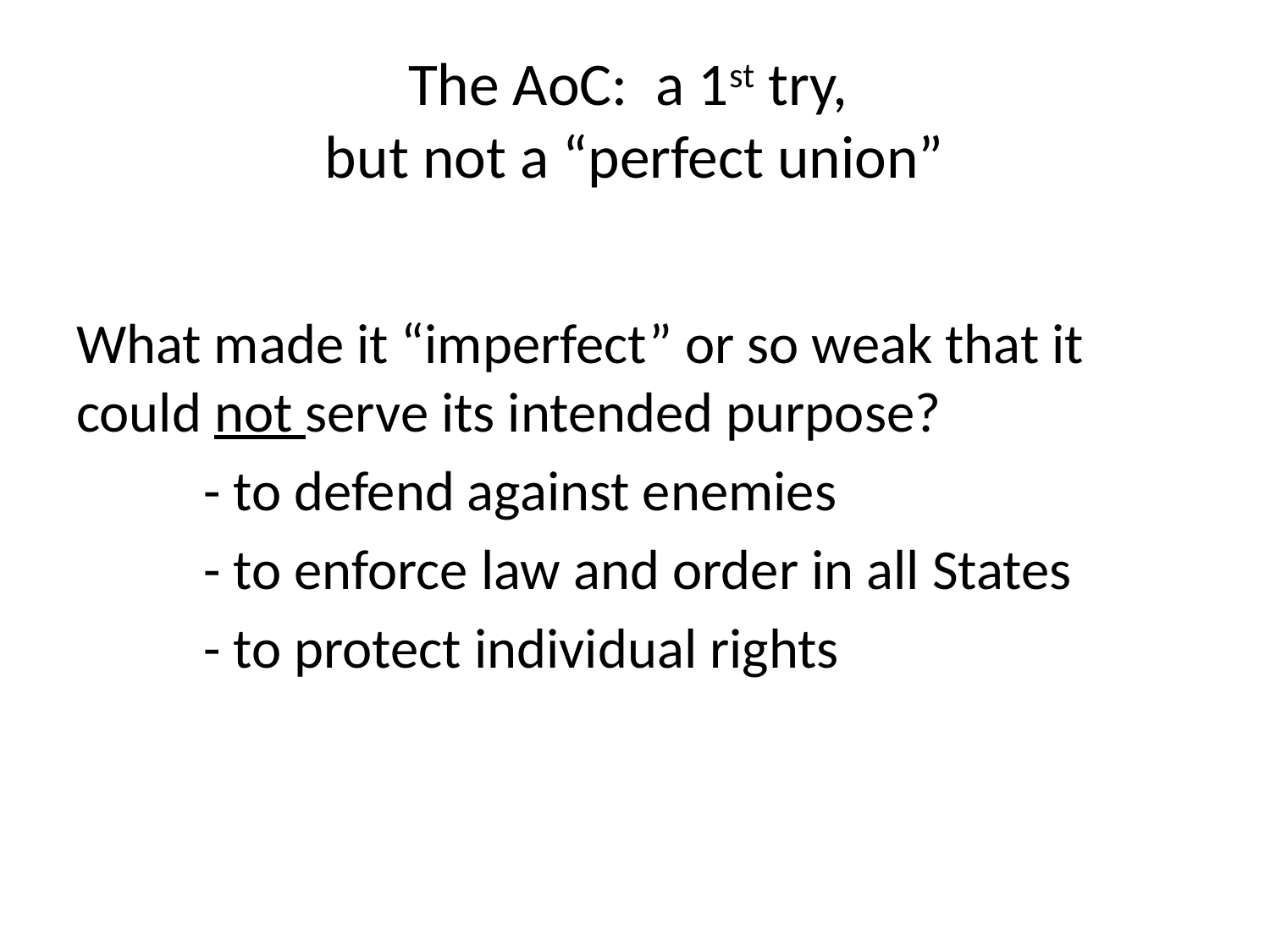

# The AoC:  a 1st try, but not a “perfect union”

What made it “imperfect” or so weak that it could not serve its intended purpose?
	- to defend against enemies
	- to enforce law and order in all States
	- to protect individual rights